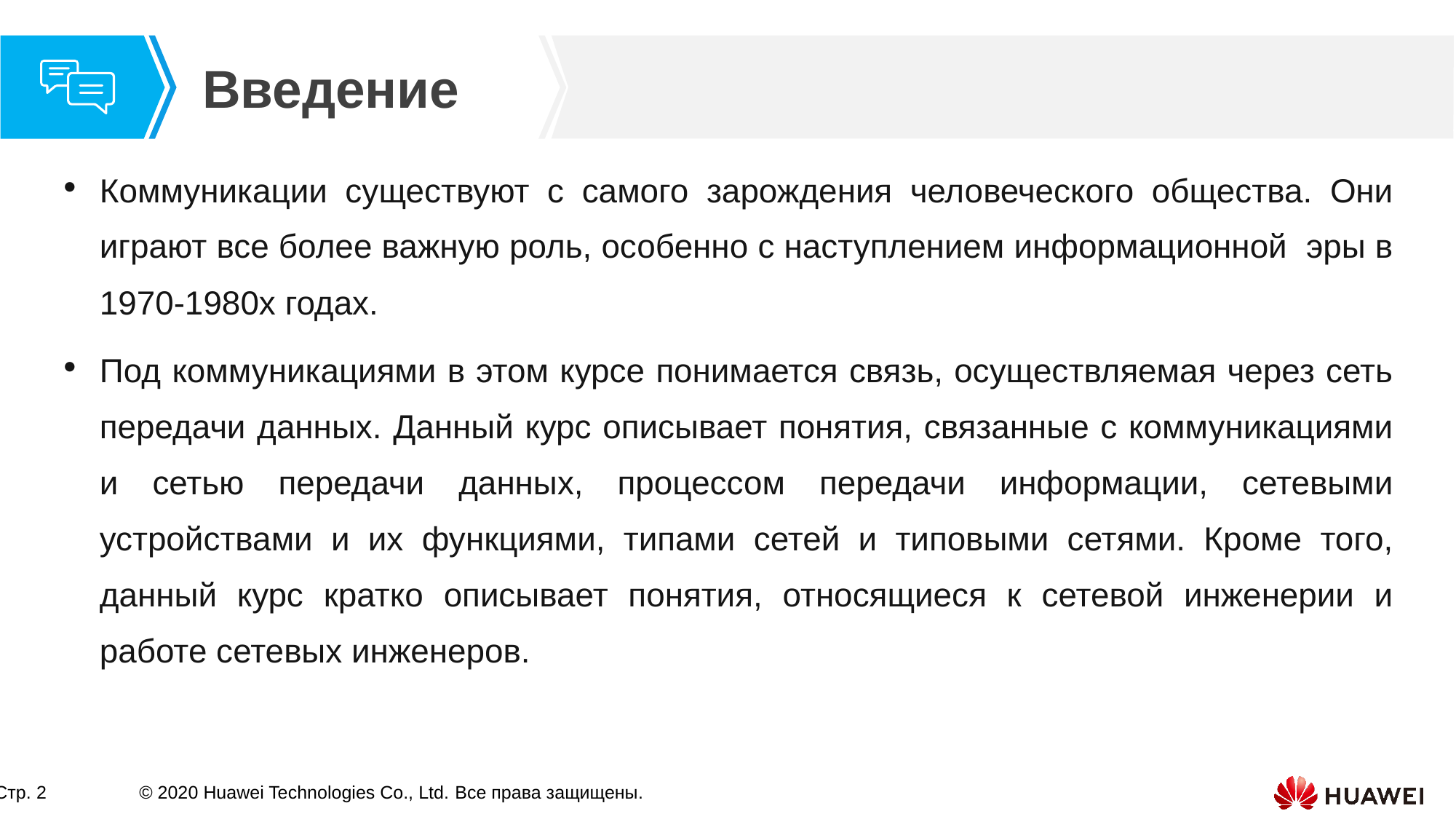

Коммуникации существуют с самого зарождения человеческого общества. Они играют все более важную роль, особенно с наступлением информационной  эры в 1970-1980х годах.
Под коммуникациями в этом курсе понимается связь, осуществляемая через сеть передачи данных. Данный курс описывает понятия, связанные с коммуникациями и сетью передачи данных, процессом передачи информации, сетевыми устройствами и их функциями, типами сетей и типовыми сетями. Кроме того, данный курс кратко описывает понятия, относящиеся к сетевой инженерии и работе сетевых инженеров.